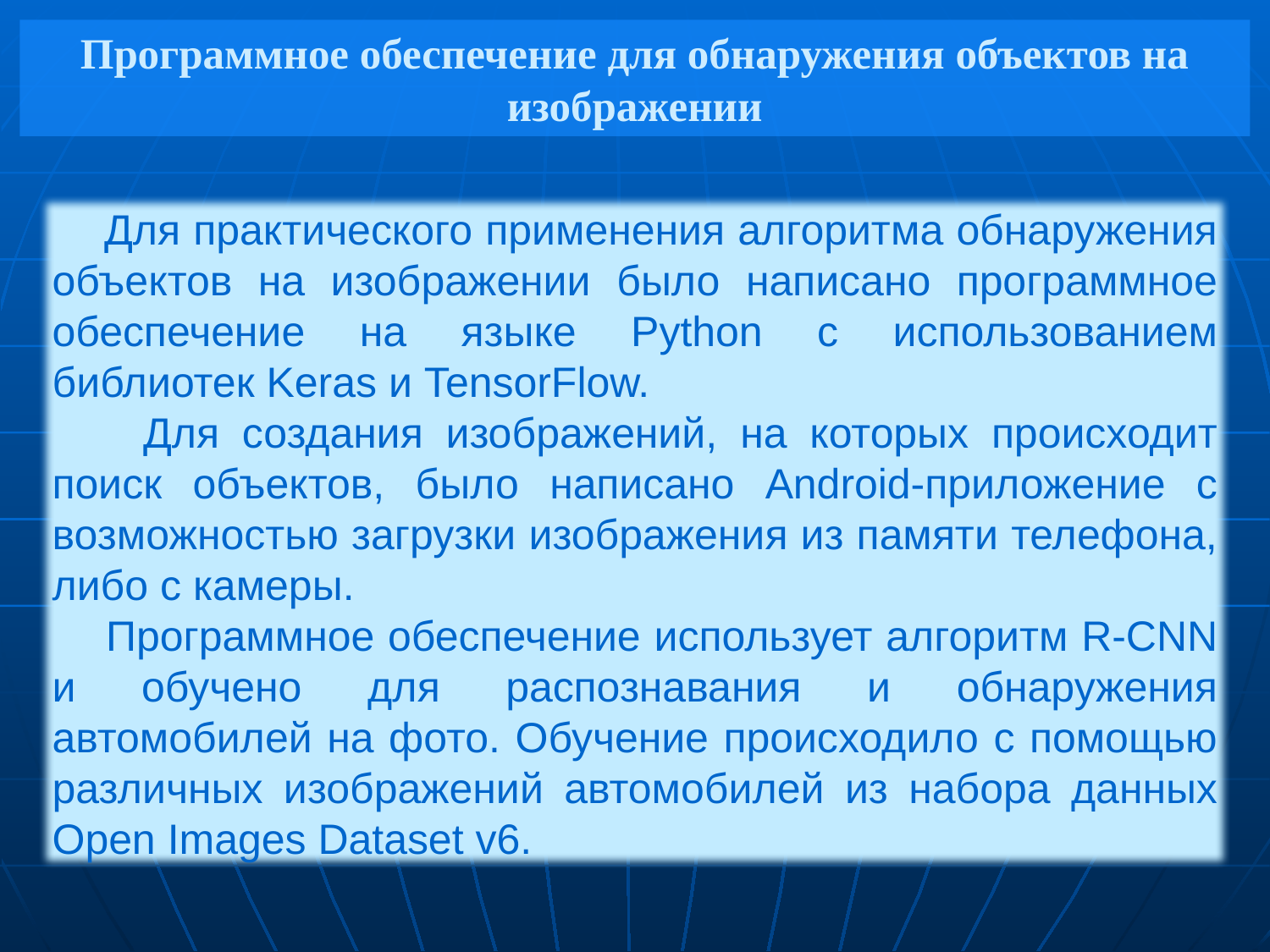

Программное обеспечение для обнаружения объектов на изображении
    Для практического применения алгоритма обнаружения объектов на изображении было написано программное обеспечение на языке Python с использованием библиотек Keras и TensorFlow.
    Для создания изображений, на которых происходит поиск объектов, было написано Android-приложение с возможностью загрузки изображения из памяти телефона, либо с камеры.
    Программное обеспечение использует алгоритм R-CNN и обучено для распознавания и обнаружения автомобилей на фото. Обучение происходило с помощью различных изображений автомобилей из набора данных Open Images Dataset v6.